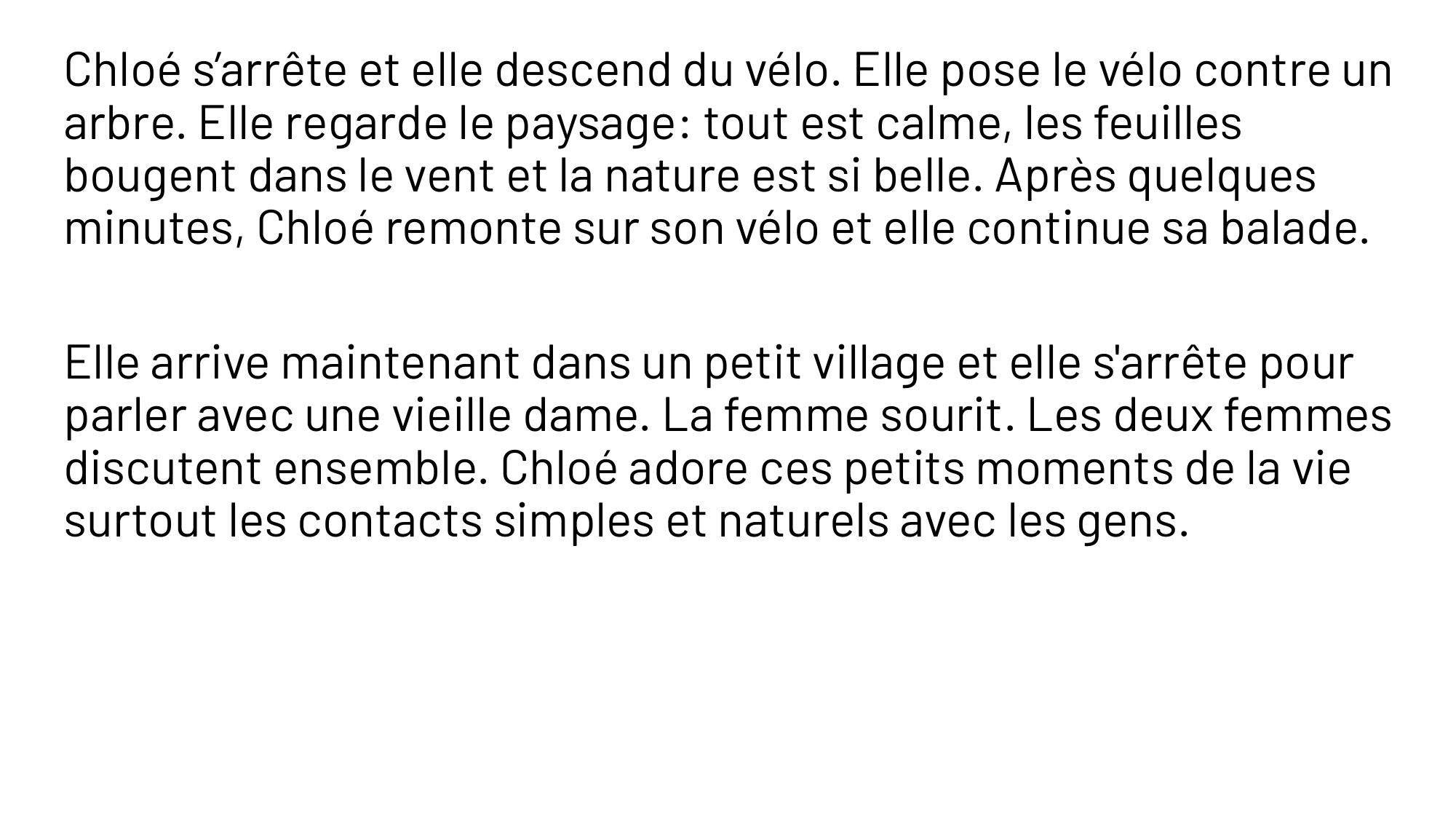

Chloé s’arrête et elle descend du vélo. Elle pose le vélo contre un arbre. Elle regarde le paysage: tout est calme, les feuilles bougent dans le vent et la nature est si belle. Après quelques minutes, Chloé remonte sur son vélo et elle continue sa balade.

Elle arrive maintenant dans un petit village et elle s'arrête pour parler avec une vieille dame. La femme sourit. Les deux femmes discutent ensemble. Chloé adore ces petits moments de la vie surtout les contacts simples et naturels avec les gens.